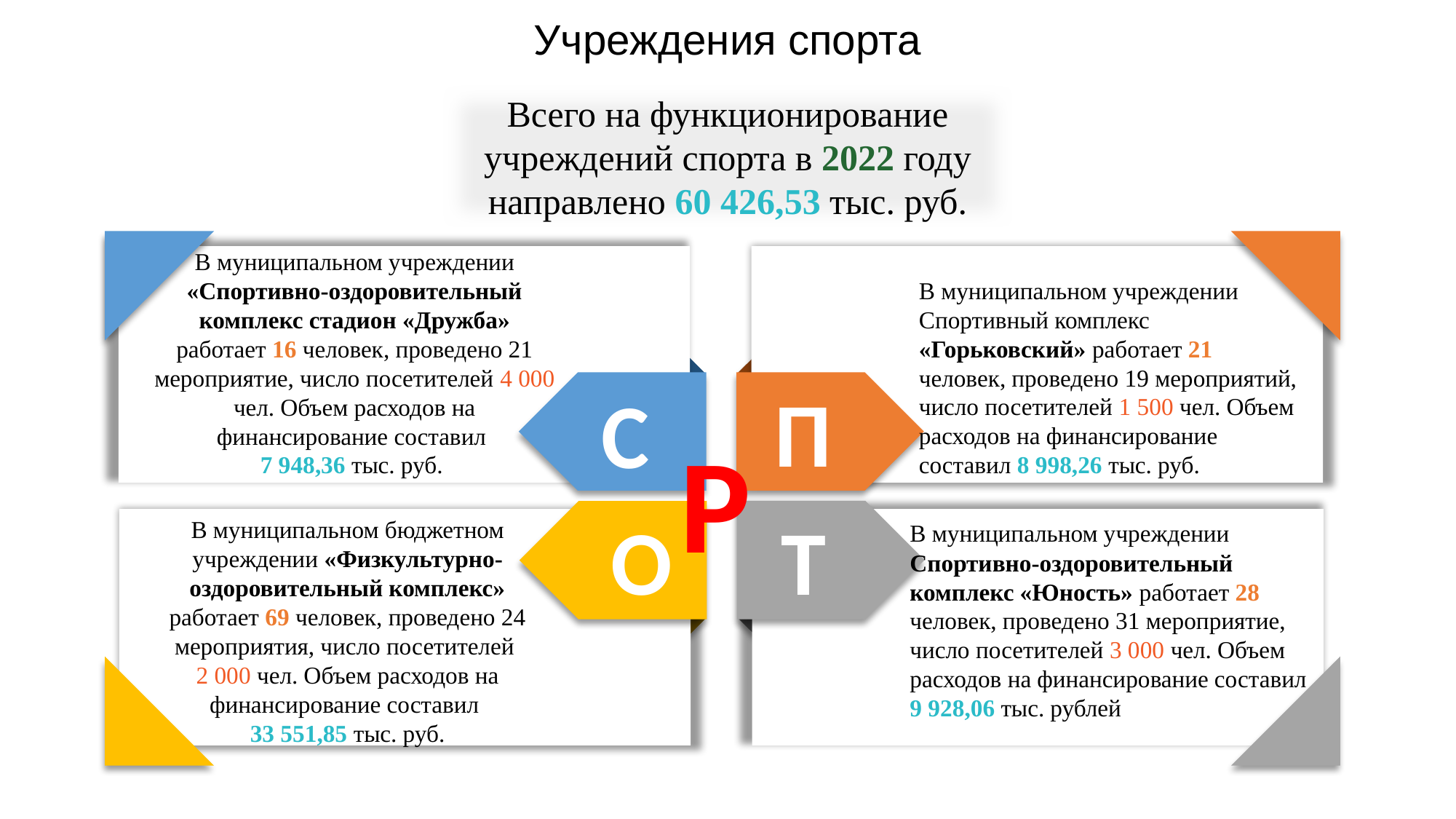

Учреждения спорта
Всего на функционирование учреждений спорта в 2022 году направлено 60 426,53 тыс. руб.

В муниципальном учреждении «Спортивно-оздоровительный комплекс стадион «Дружба» работает 16 человек, проведено 21 мероприятие, число посетителей 4 000 чел. Объем расходов на финансирование составил
7 948,36 тыс. руб.

В муниципальном учреждении
Спортивный комплекс «Горьковский» работает 21 человек, проведено 19 мероприятий, число посетителей 1 500 чел. Объем
расходов на финансирование составил 8 998,26 тыс. руб.

П
С

Р
O
T

В муниципальном бюджетном учреждении «Физкультурно-оздоровительный комплекс» работает 69 человек, проведено 24 мероприятия, число посетителей
2 000 чел. Объем расходов на финансирование составил
33 551,85 тыс. руб.

В муниципальном учреждении
Спортивно-оздоровительный комплекс «Юность» работает 28 человек, проведено 31 мероприятие, число посетителей 3 000 чел. Объем расходов на финансирование составил
9 928,06 тыс. рублей